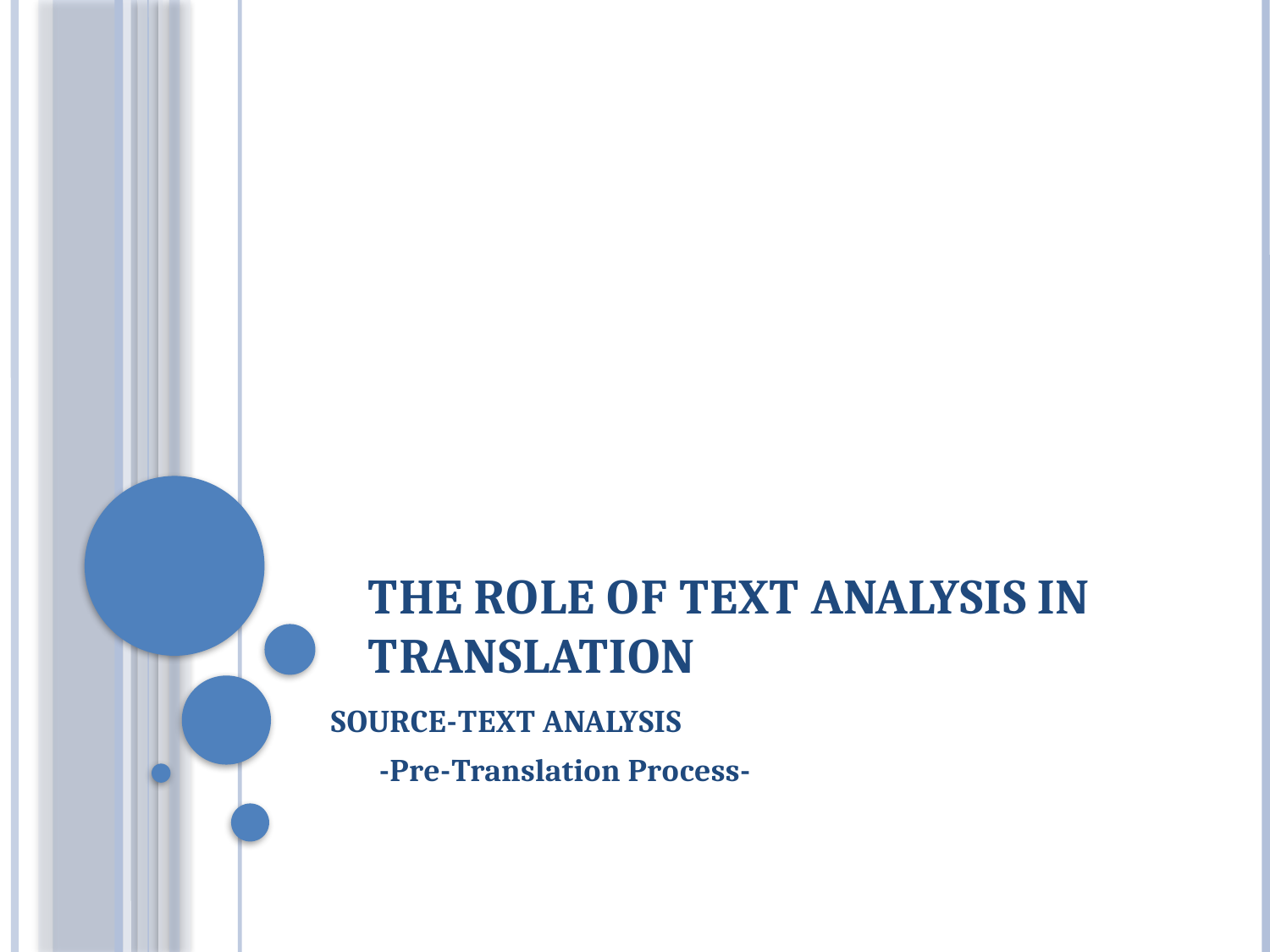

# THE ROLE OF TEXT ANALYSIS IN   TRANSLATION
SOURCE-TEXT ANALYSIS
       -Pre-Translation Process-